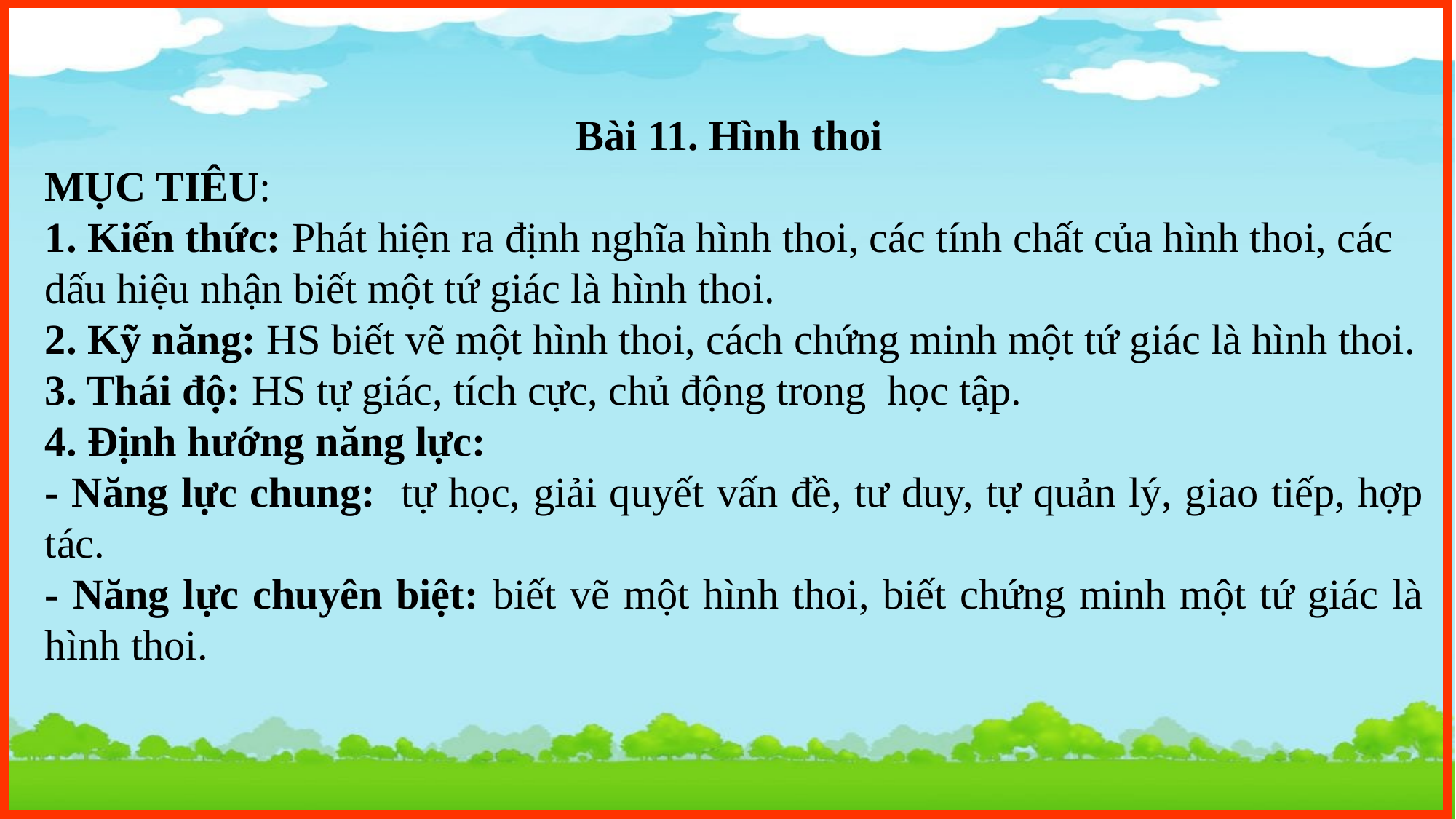

Bài 11. Hình thoi
MỤC TIÊU:
1. Kiến thức: Phát hiện ra định nghĩa hình thoi, các tính chất của hình thoi, các dấu hiệu nhận biết một tứ giác là hình thoi.
2. Kỹ năng: HS biết vẽ một hình thoi, cách chứng minh một tứ giác là hình thoi.
3. Thái độ: HS tự giác, tích cực, chủ động trong  học tập.
4. Định hướng năng lực:
- Năng lực chung:  tự học, giải quyết vấn đề, tư duy, tự quản lý, giao tiếp, hợp tác.
- Năng lực chuyên biệt: biết vẽ một hình thoi, biết chứng minh một tứ giác là hình thoi.